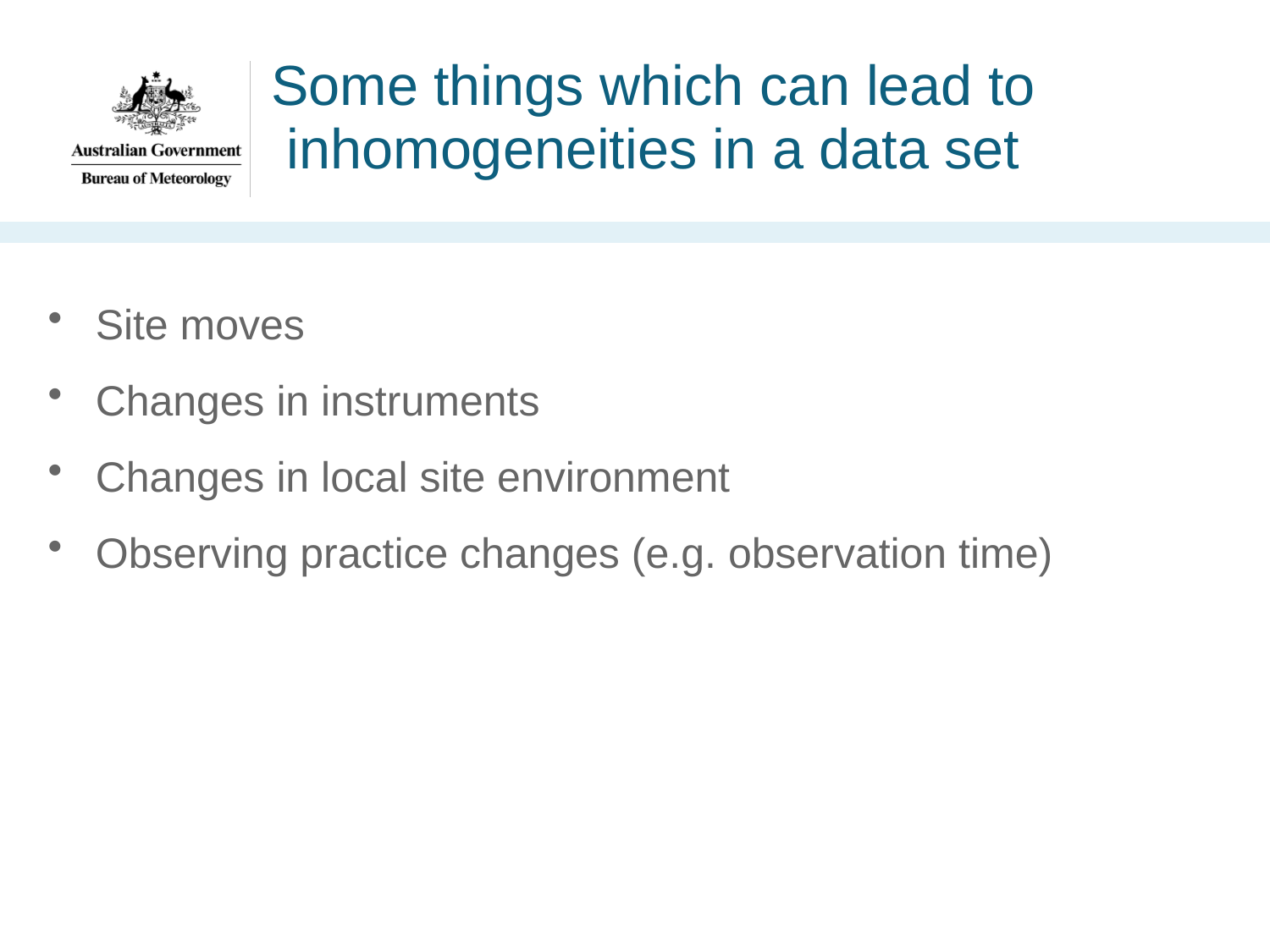

# Some things which can lead to inhomogeneities in a data set
Site moves
Changes in instruments
Changes in local site environment
Observing practice changes (e.g. observation time)